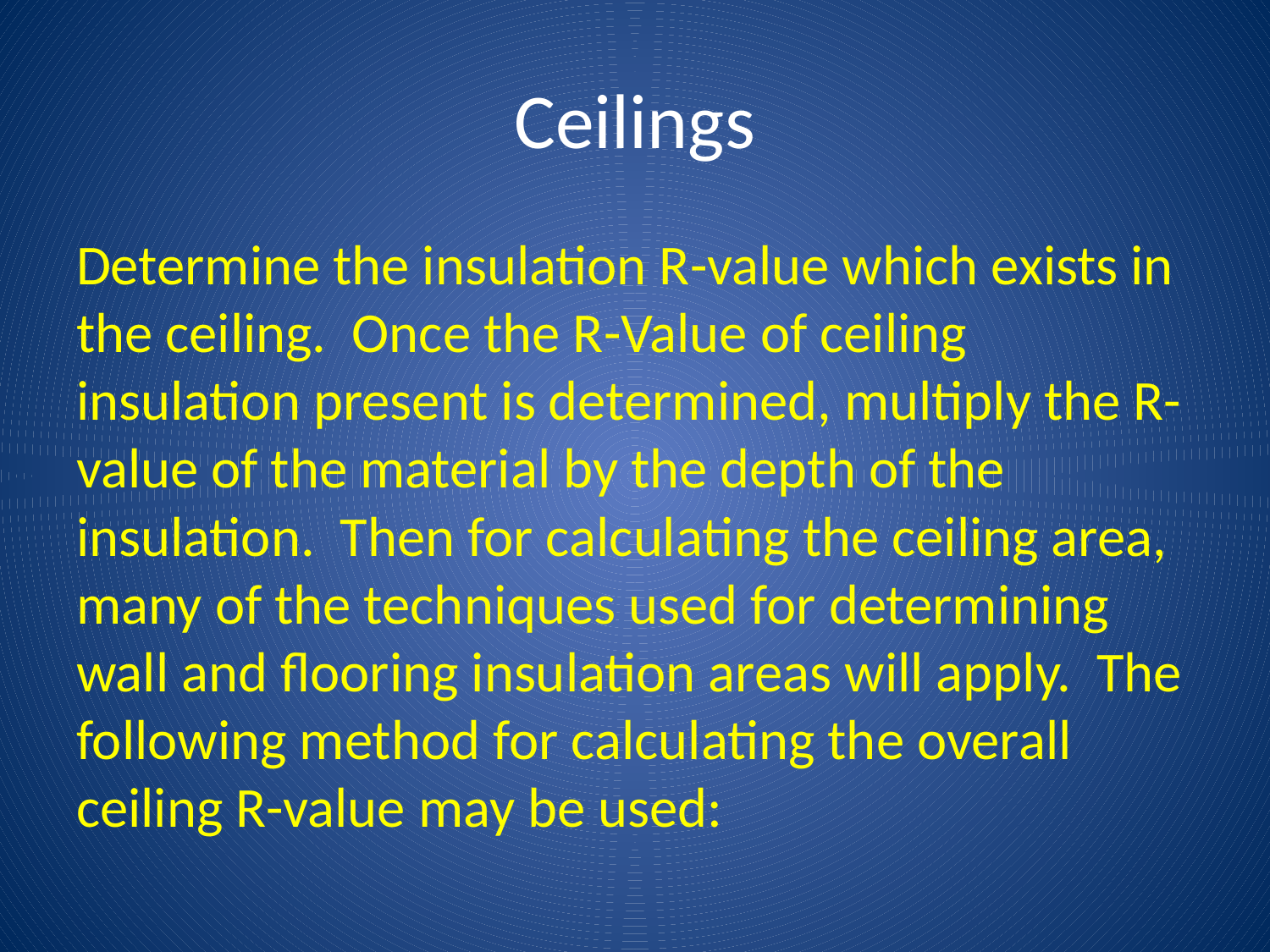

# Ceilings
Determine the insulation R-value which exists in the ceiling.  Once the R-Value of ceiling insulation present is determined, multiply the R-value of the material by the depth of the insulation.  Then for calculating the ceiling area, many of the techniques used for determining wall and flooring insulation areas will apply.  The following method for calculating the overall ceiling R-value may be used: